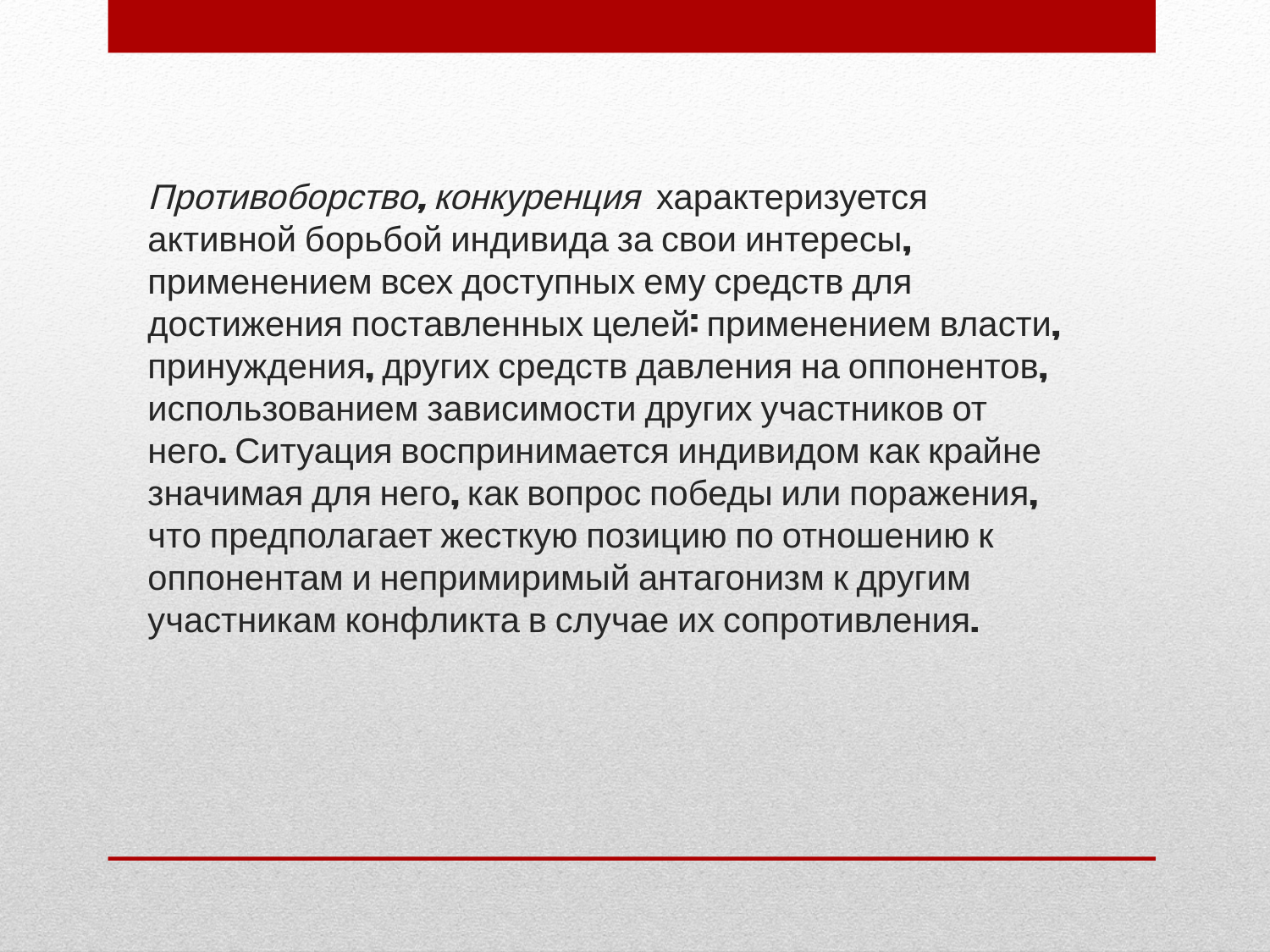

# Противоборство, конкуренция  характеризуется активной борьбой индивида за свои интересы, применением всех доступных ему средств для достижения поставленных целей: применением власти, принуждения, других средств давления на оппонентов, использованием зависимости других участников от него. Ситуация воспринимается индивидом как крайне значимая для него, как вопрос победы или поражения, что предполагает жесткую позицию по отношению к оппонентам и непримиримый антагонизм к другим участникам конфликта в случае их сопротивления.